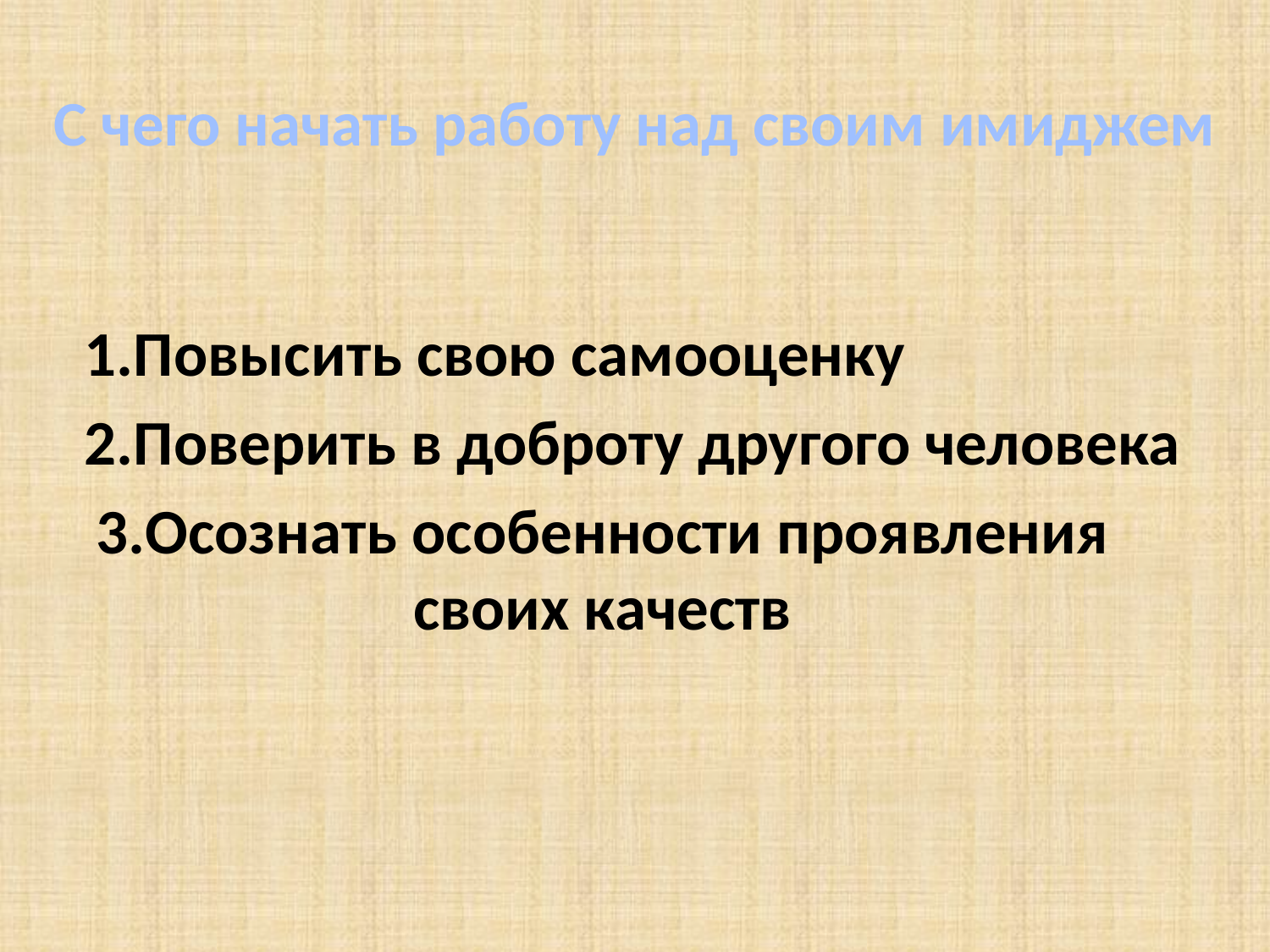

С чего начать работу над своим имиджем
     1.Повысить свою самооценку
     2.Поверить в доброту другого человека
3.Осознать особенности проявления своих качеств